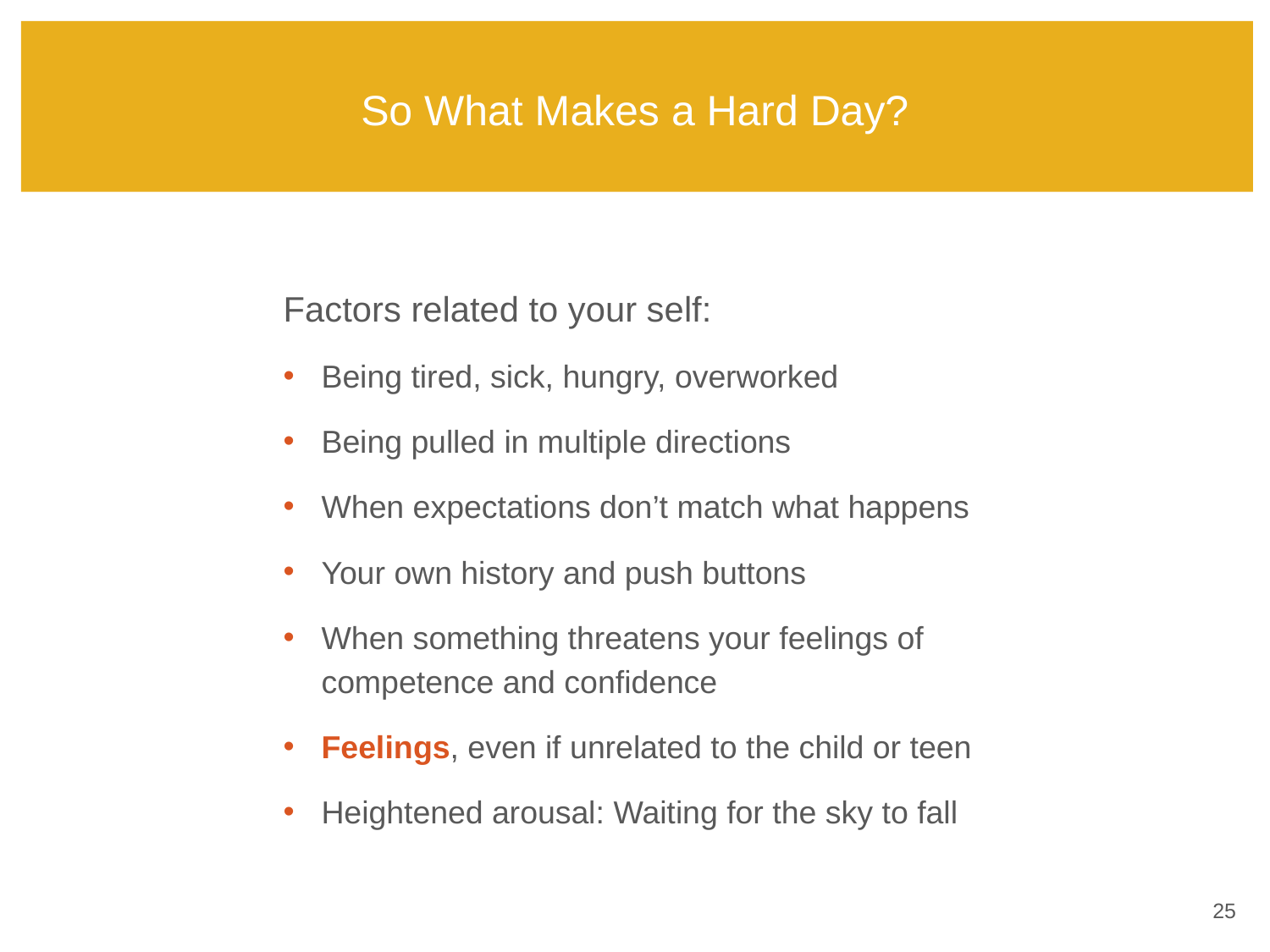

# So What Makes a Hard Day?
Factors related to your self:
Being tired, sick, hungry, overworked
Being pulled in multiple directions
When expectations don’t match what happens
Your own history and push buttons
When something threatens your feelings of competence and confidence
Feelings, even if unrelated to the child or teen
Heightened arousal: Waiting for the sky to fall
25